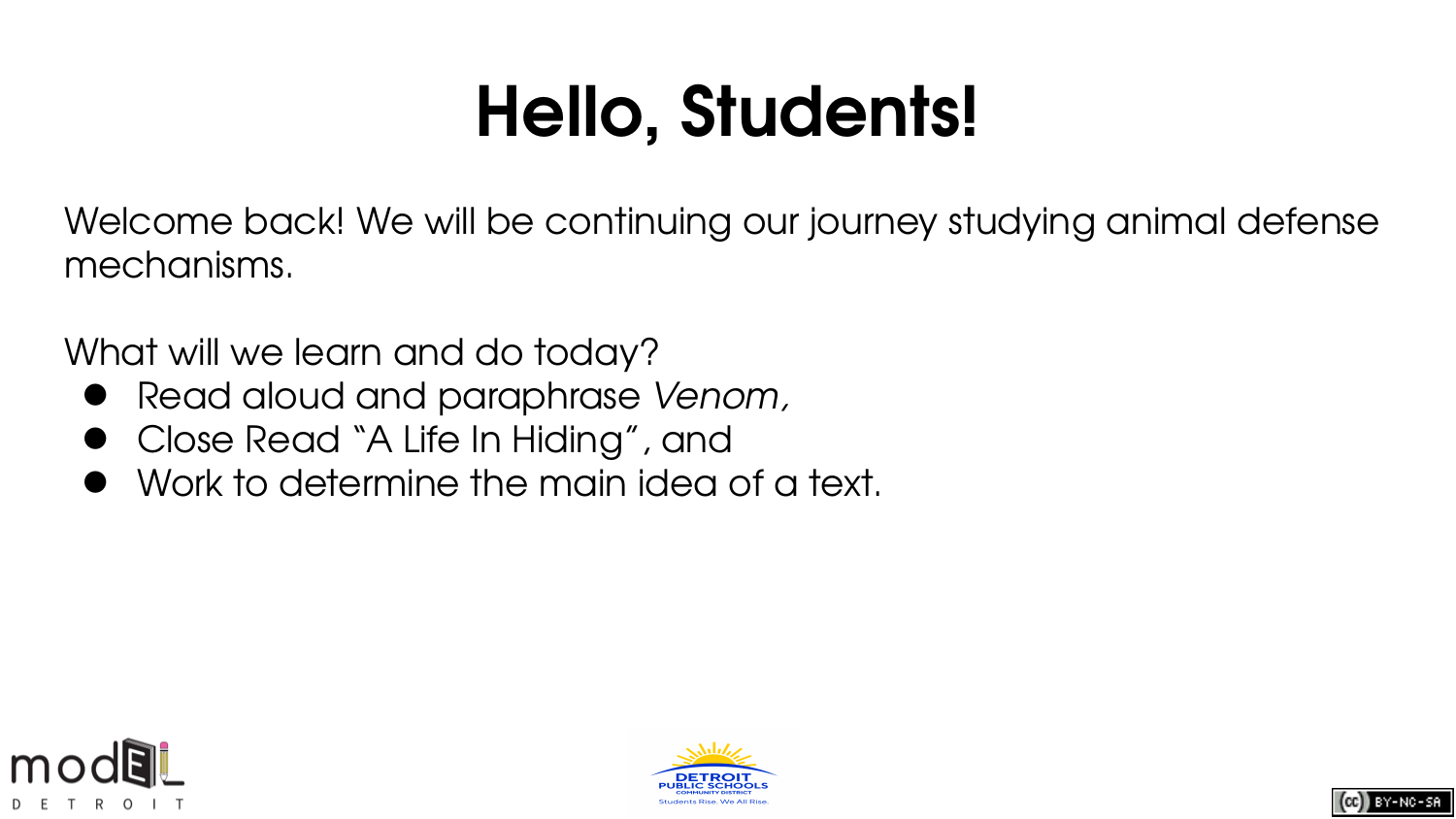

# Hello, Students!
Welcome back! We will be continuing our journey studying animal defense mechanisms.

What will we learn and do today?
Read aloud and paraphrase Venom,
Close Read “A Life In Hiding”, and
Work to determine the main idea of a text.